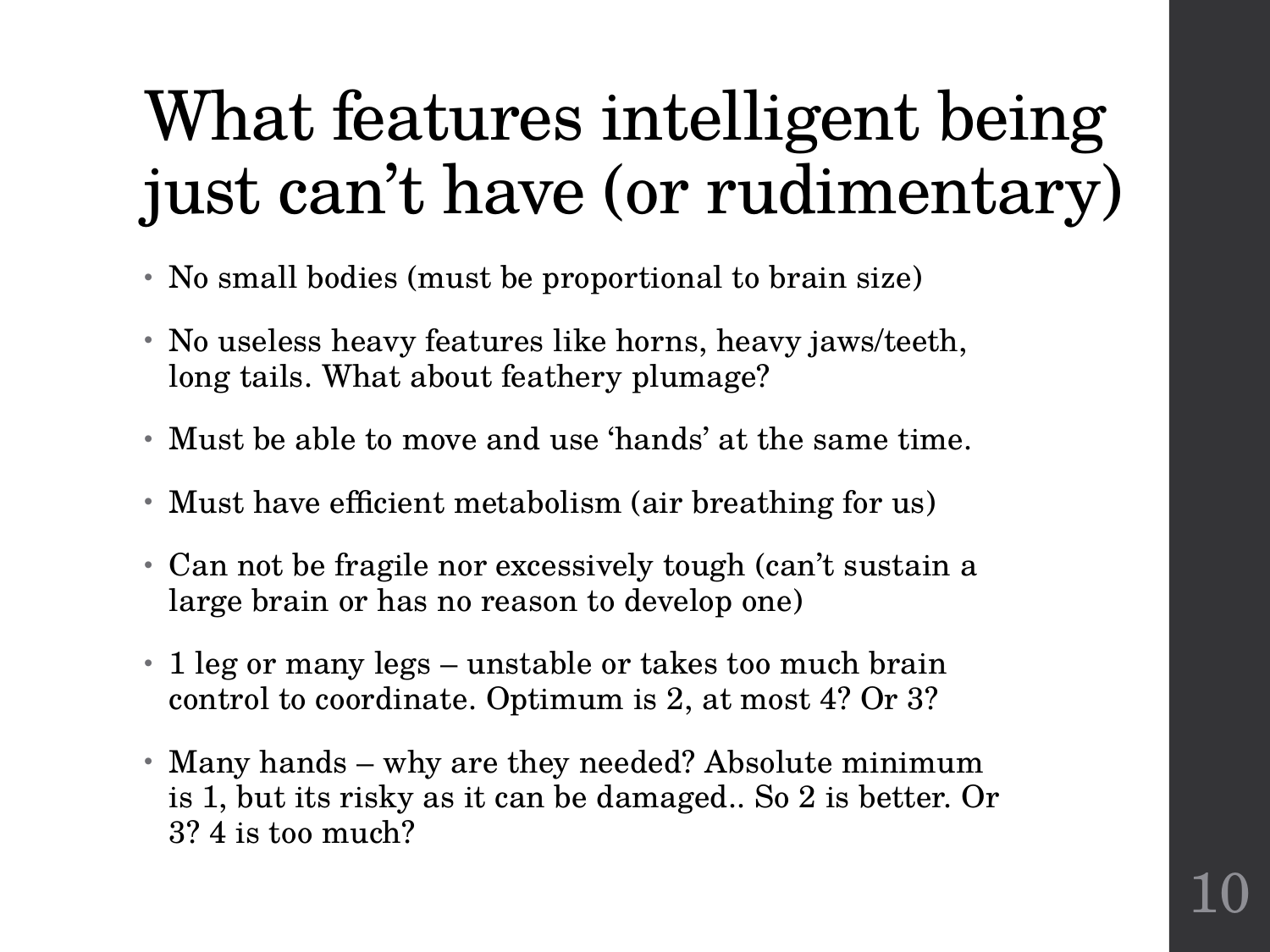

# What features intelligent being just can’t have (or rudimentary)
No small bodies (must be proportional to brain size)
No useless heavy features like horns, heavy jaws/teeth, long tails. What about feathery plumage?
Must be able to move and use ‘hands’ at the same time.
Must have efficient metabolism (air breathing for us)
Can not be fragile nor excessively tough (can’t sustain a large brain or has no reason to develop one)
1 leg or many legs – unstable or takes too much brain control to coordinate. Optimum is 2, at most 4? Or 3?
Many hands – why are they needed? Absolute minimum is 1, but its risky as it can be damaged.. So 2 is better. Or 3? 4 is too much?
10